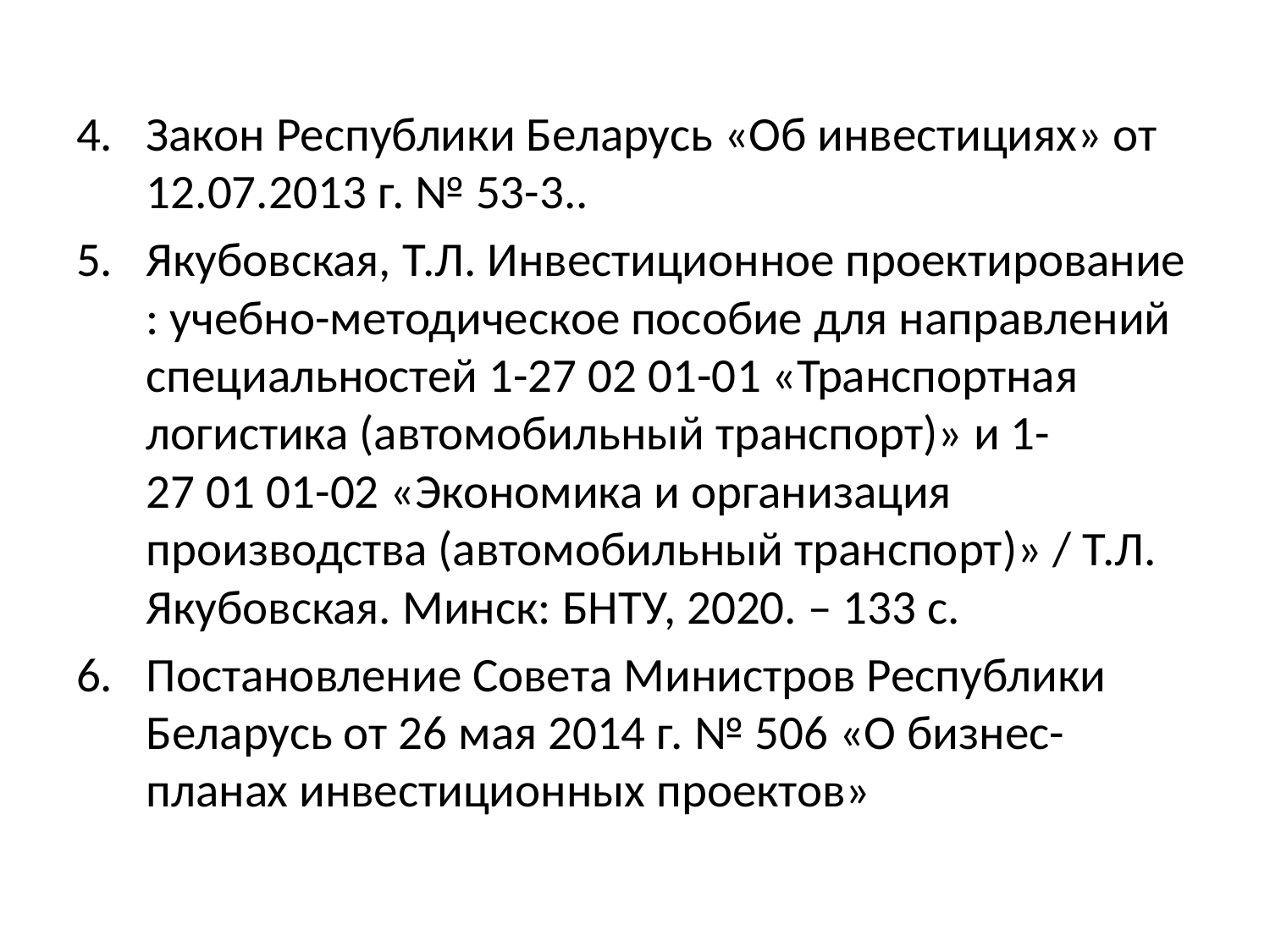

Закон Республики Беларусь «Об инвестициях» от 12.07.2013 г. № 53-3..
Якубовская, Т.Л. Инвестиционное проектирование : учебно-методическое пособие для направлений специальностей 1-27 02 01-01 «Транспортная логистика (автомобильный транспорт)» и 1-27 01 01-02 «Экономика и организация производства (автомобильный транспорт)» / Т.Л. Якубовская. Минск: БНТУ, 2020. – 133 с.
Постановление Совета Министров Республики Беларусь от 26 мая 2014 г. № 506 «О бизнес-планах инвестиционных проектов»